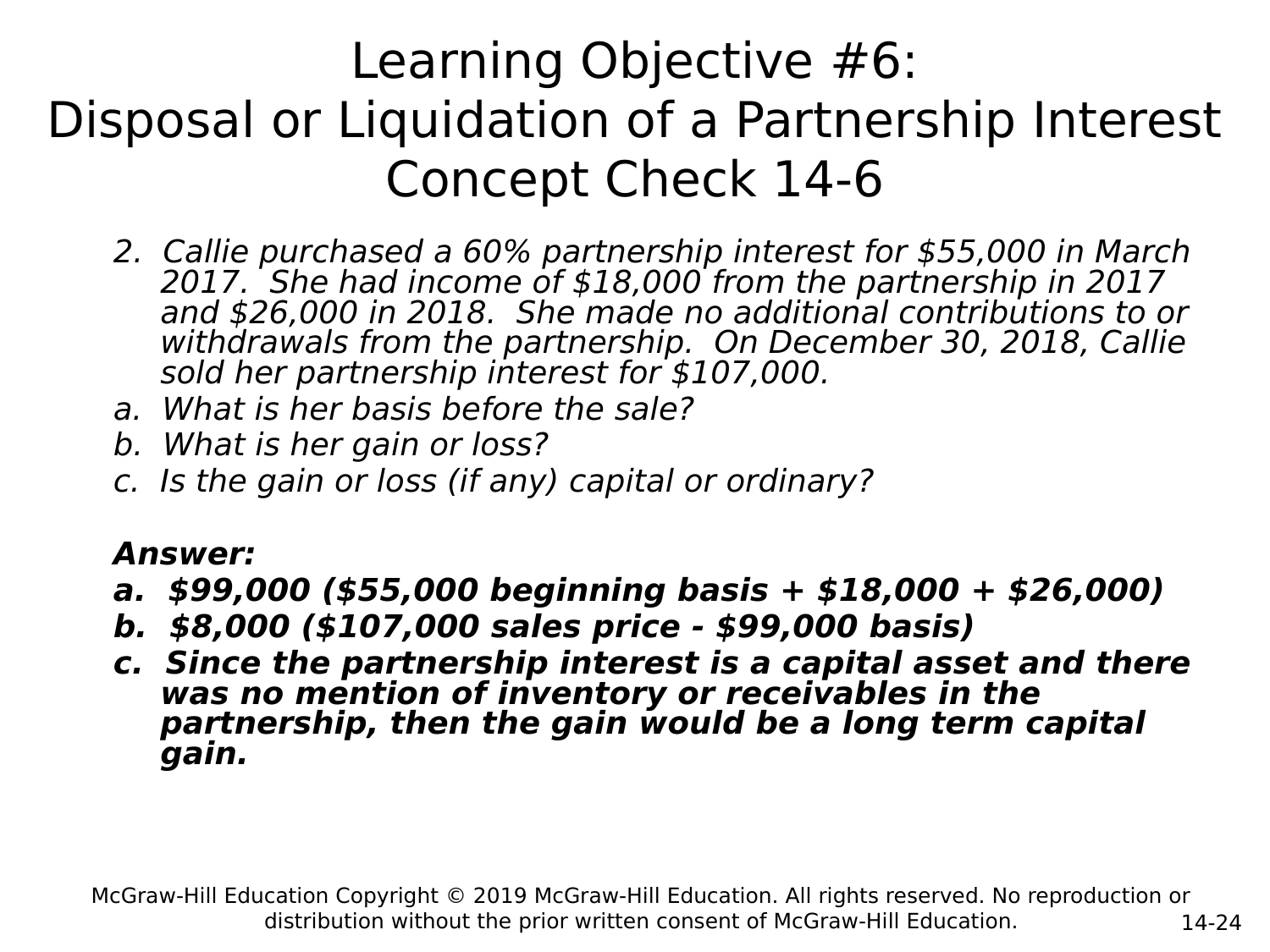

# Learning Objective #6: Disposal or Liquidation of a Partnership Interest Concept Check 14-6
2.  Callie purchased a 60% partnership interest for $55,000 in March 2017.  She had income of $18,000 from the partnership in 2017 and $26,000 in 2018.  She made no additional contributions to or withdrawals from the partnership.  On December 30, 2018, Callie sold her partnership interest for $107,000.
a.  What is her basis before the sale?
b.  What is her gain or loss?
c.  Is the gain or loss (if any) capital or ordinary?

Answer:
a.  $99,000 ($55,000 beginning basis + $18,000 + $26,000)
b.  $8,000 ($107,000 sales price - $99,000 basis)
c.  Since the partnership interest is a capital asset and there was no mention of inventory or receivables in the partnership, then the gain would be a long term capital gain.
McGraw-Hill Education Copyright © 2019 McGraw-Hill Education. All rights reserved. No reproduction or distribution without the prior written consent of McGraw-Hill Education.
14-24